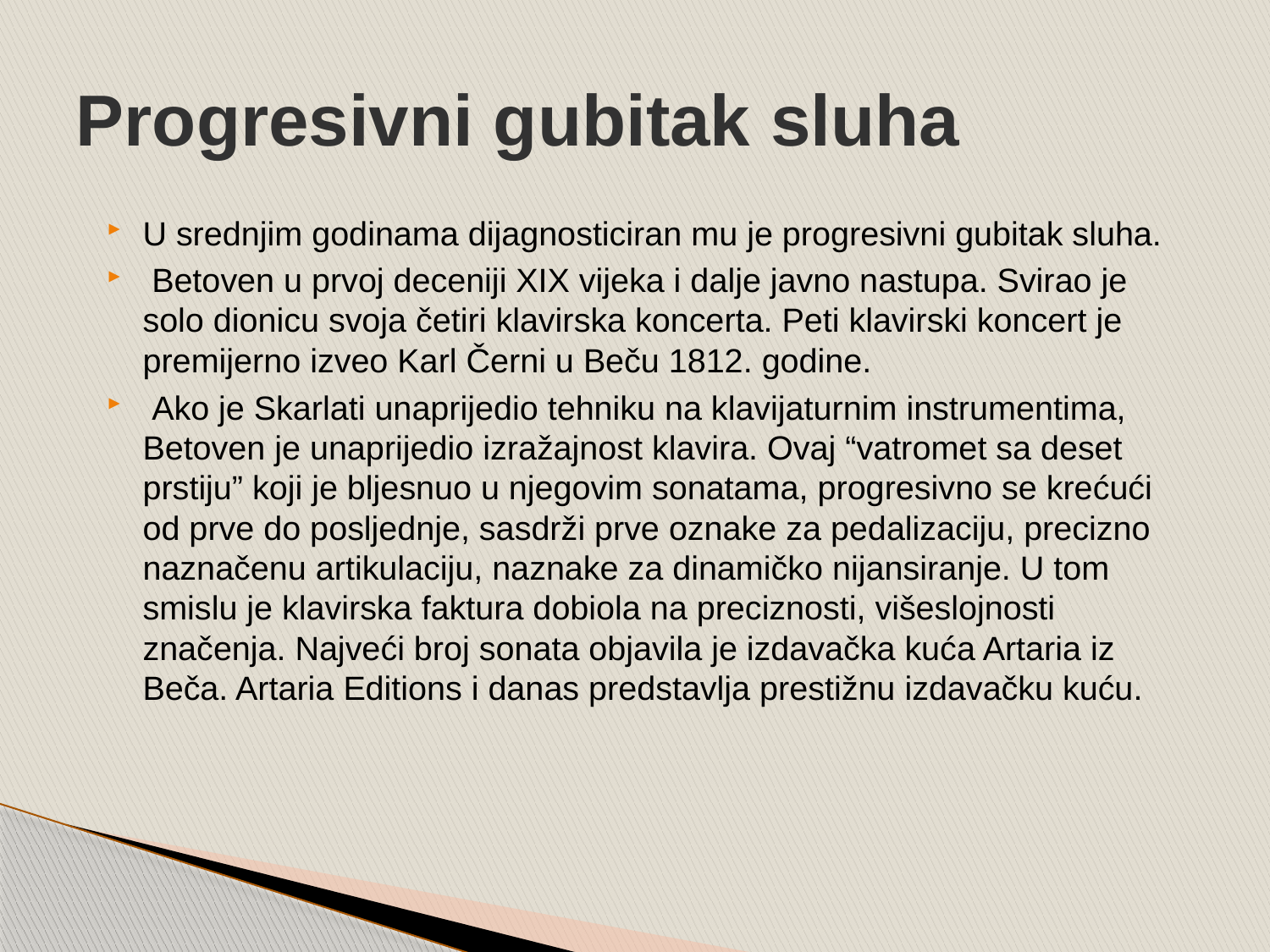

# Progresivni gubitak sluha
U srednjim godinama dijagnosticiran mu je progresivni gubitak sluha.
 Betoven u prvoj deceniji XIX vijeka i dalje javno nastupa. Svirao je solo dionicu svoja četiri klavirska koncerta. Peti klavirski koncert je premijerno izveo Karl Černi u Beču 1812. godine.
 Ako je Skarlati unaprijedio tehniku na klavijaturnim instrumentima, Betoven je unaprijedio izražajnost klavira. Ovaj “vatromet sa deset prstiju” koji je bljesnuo u njegovim sonatama, progresivno se krećući od prve do posljednje, sasdrži prve oznake za pedalizaciju, precizno naznačenu artikulaciju, naznake za dinamičko nijansiranje. U tom smislu je klavirska faktura dobiola na preciznosti, višeslojnosti značenja. Najveći broj sonata objavila je izdavačka kuća Artaria iz Beča. Artaria Editions i danas predstavlja prestižnu izdavačku kuću.